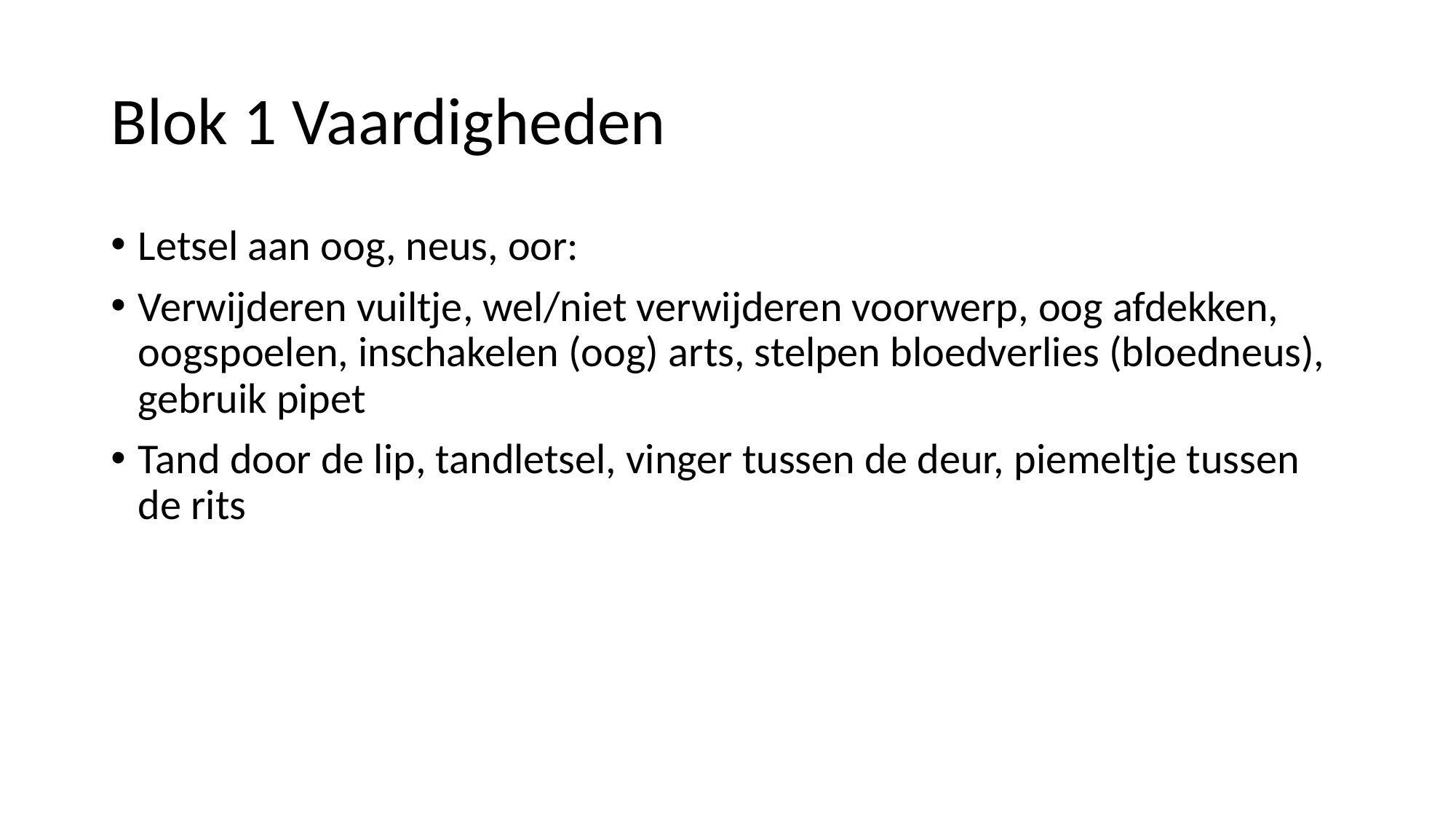

# Blok 1 Vaardigheden
Letsel aan oog, neus, oor:
Verwijderen vuiltje, wel/niet verwijderen voorwerp, oog afdekken, oogspoelen, inschakelen (oog) arts, stelpen bloedverlies (bloedneus), gebruik pipet
Tand door de lip, tandletsel, vinger tussen de deur, piemeltje tussen de rits